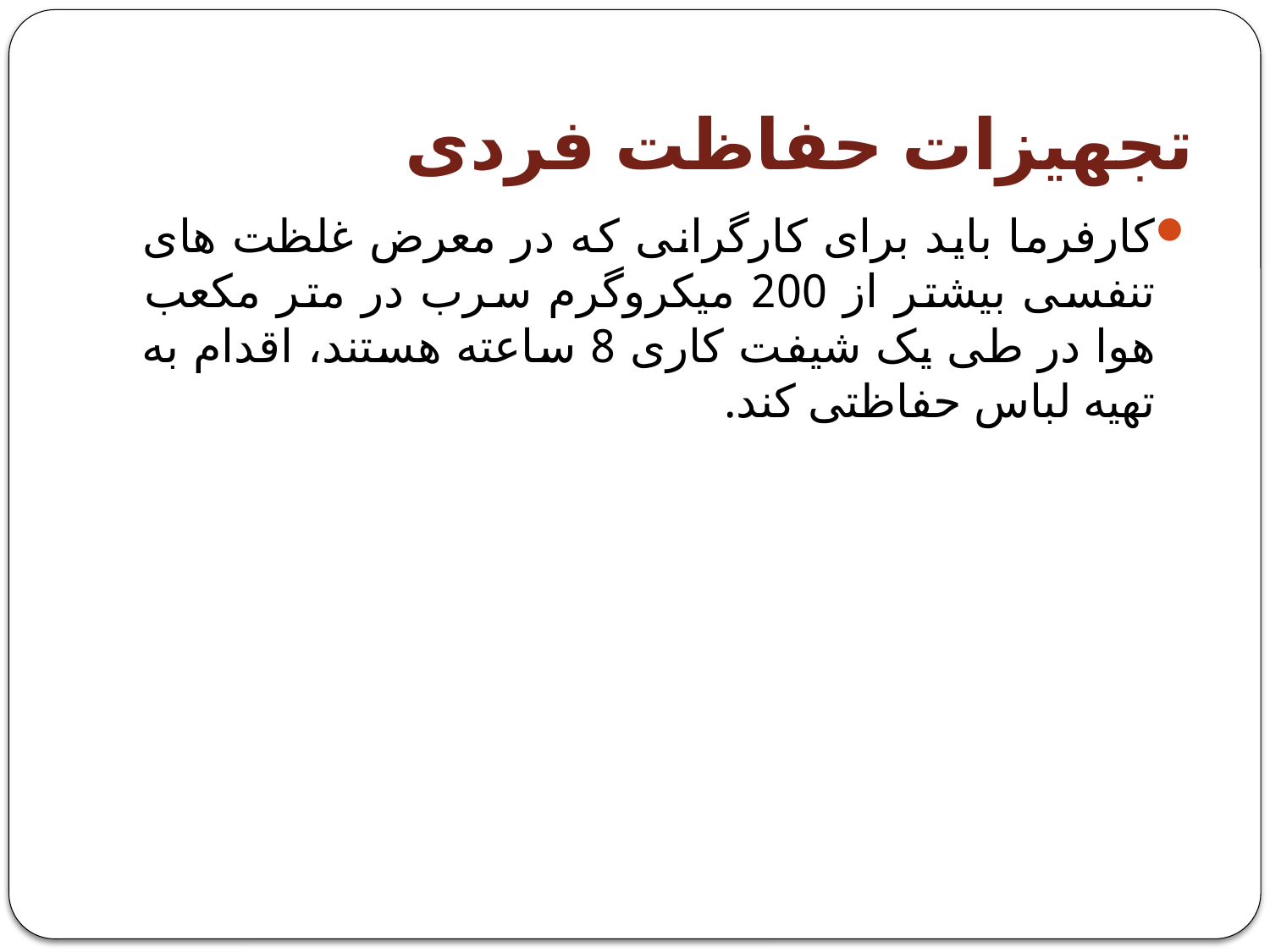

# تجهیزات حفاظت فردی
کارفرما باید برای کارگرانی که در معرض غلظت های تنفسی بیشتر از 200 میکروگرم سرب در متر مکعب هوا در طی یک شیفت کاری 8 ساعته هستند، اقدام به تهیه لباس حفاظتی کند.